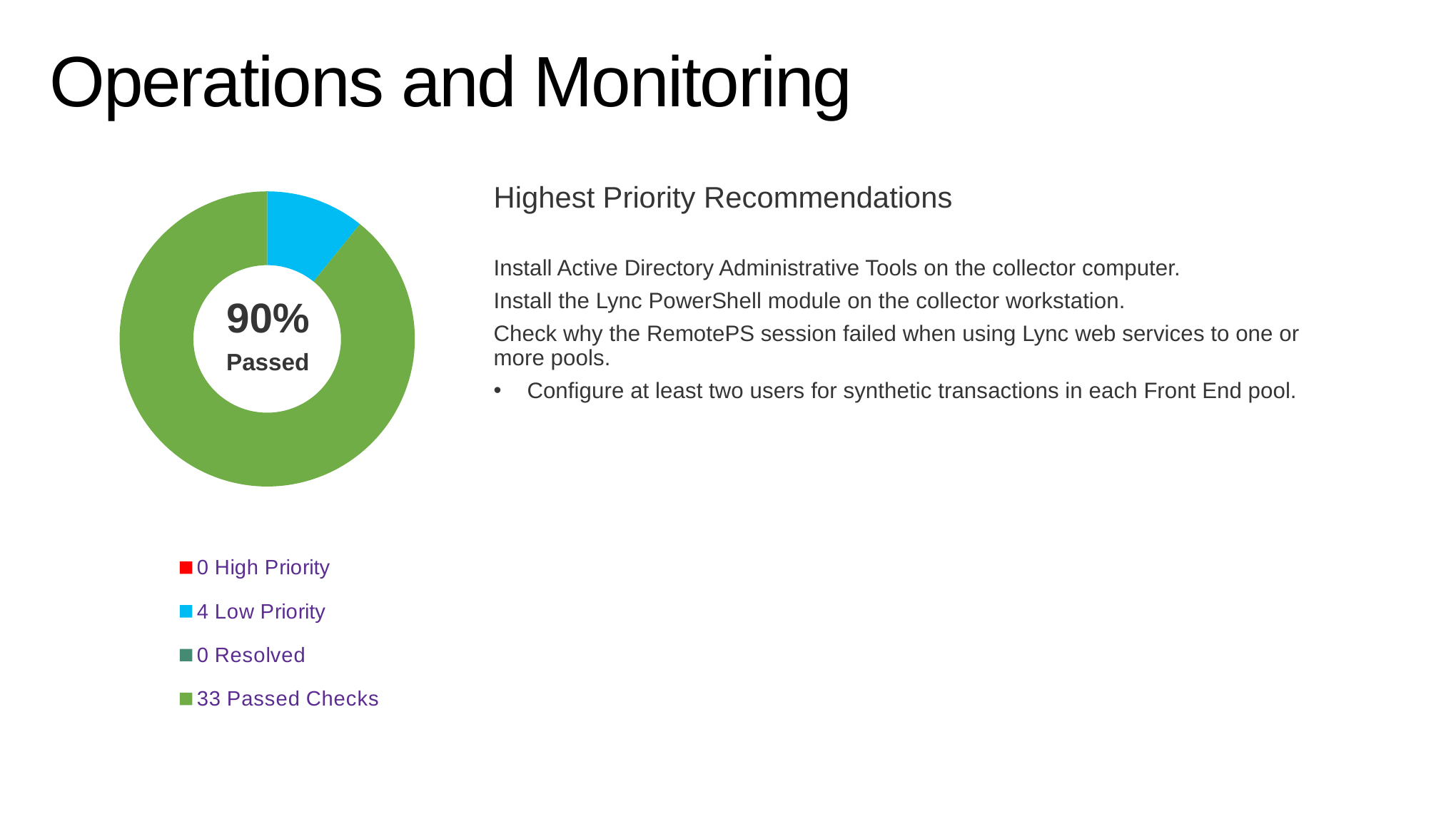

# Operations and Monitoring

### Chart

| Category | Column1 |
|---|---|
| 0 High Priority  | 0.0 |
|  | None |
| 4 Low Priority | 4.0 |
|  | None |
| 0 Resolved | 0.0 |
|  | None |
| 33 Passed Checks | 33.0 |
Highest Priority Recommendations

Install Active Directory Administrative Tools on the collector computer.
Install the Lync PowerShell module on the collector workstation.
Check why the RemotePS session failed when using Lync web services to one or more pools.
Configure at least two users for synthetic transactions in each Front End pool.
90%
Passed